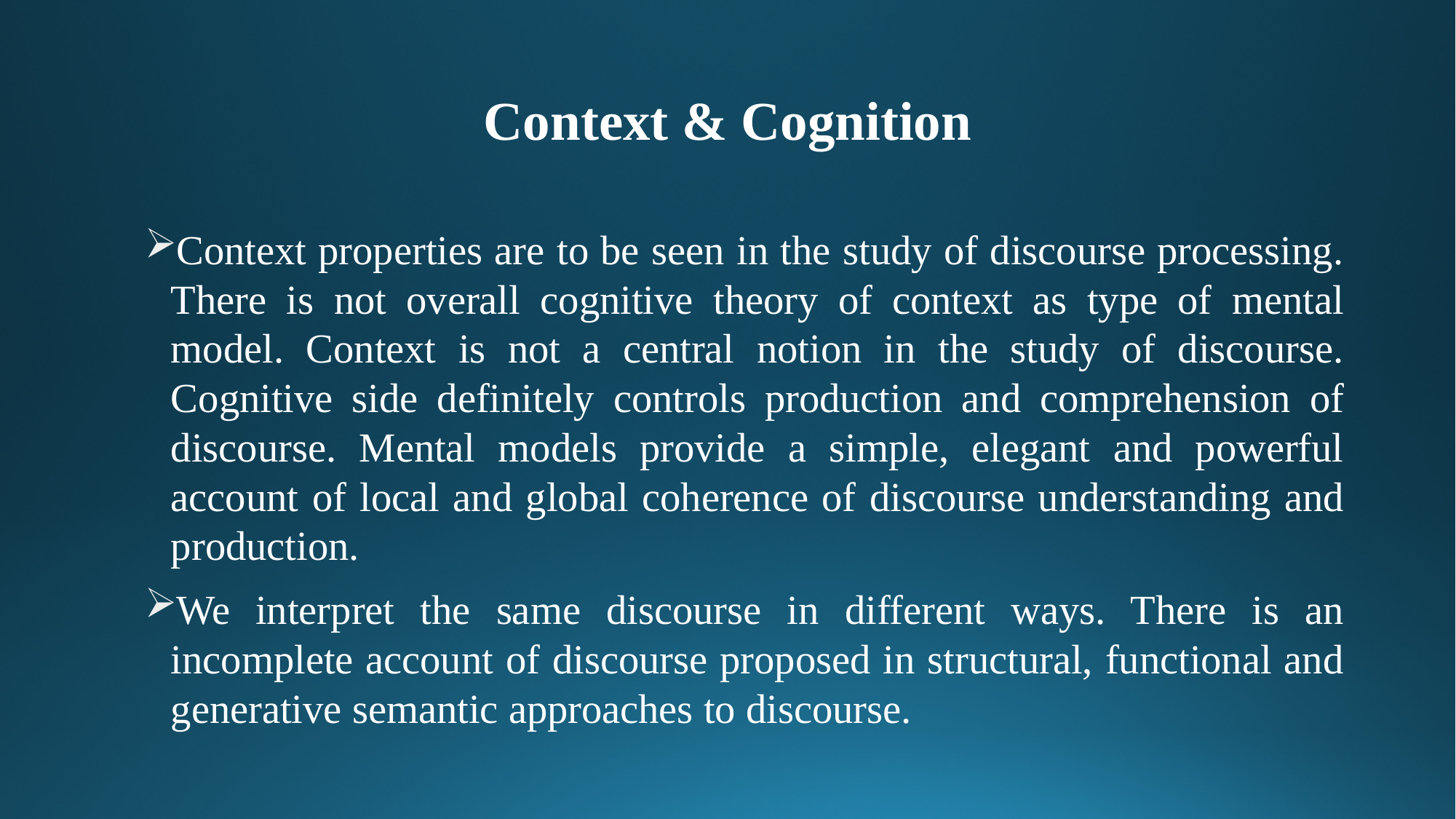

# Context & Cognition
Context properties are to be seen in the study of discourse processing. There is not overall cognitive theory of context as type of mental model. Context is not a central notion in the study of discourse. Cognitive side definitely controls production and comprehension of discourse. Mental models provide a simple, elegant and powerful account of local and global coherence of discourse understanding and production.
We interpret the same discourse in different ways. There is an incomplete account of discourse proposed in structural, functional and generative semantic approaches to discourse.